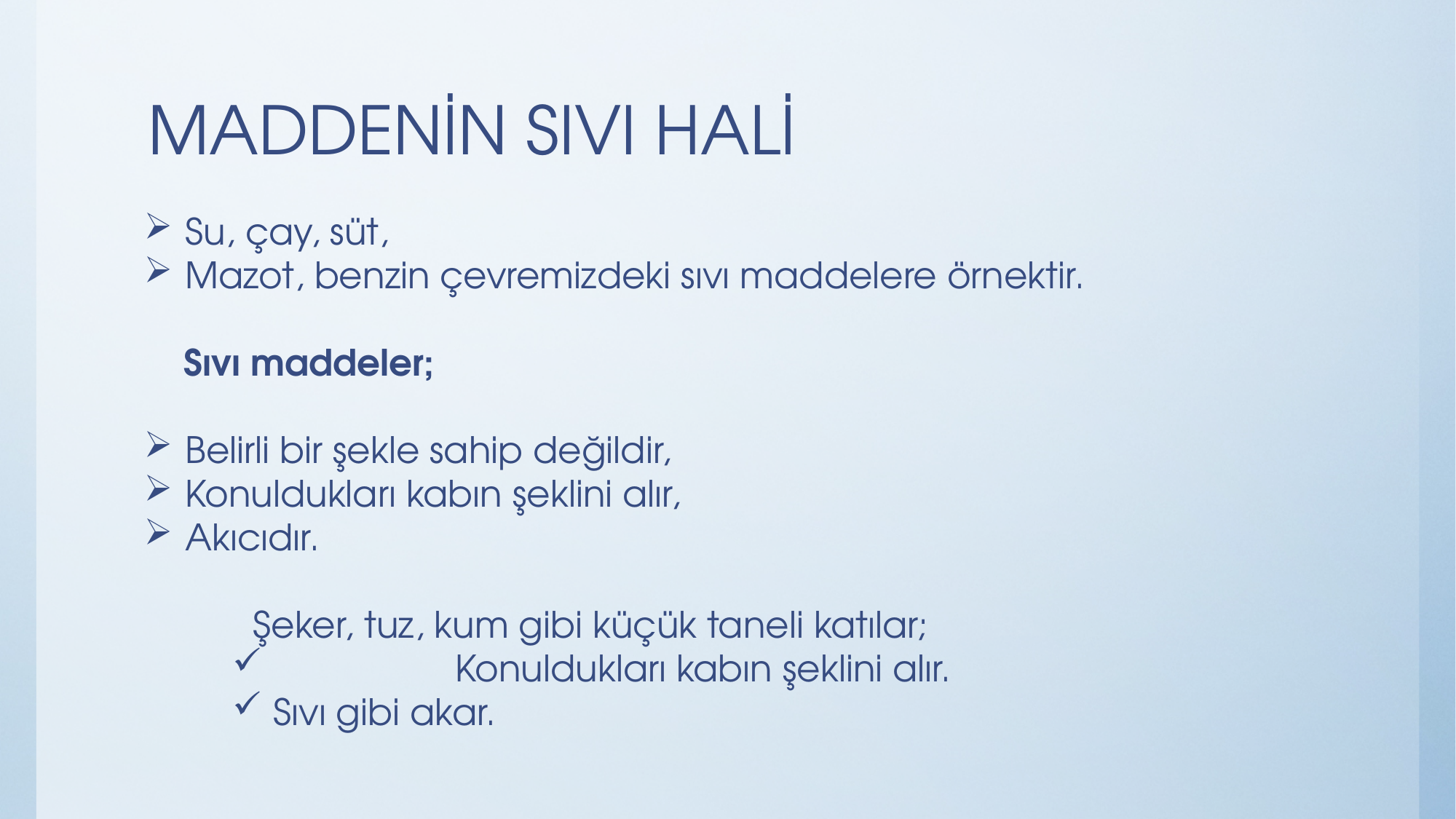

# MADDENİN SIVI HALİ

Su, çay, süt,
Mazot, benzin çevremizdeki sıvı maddelere örnektir.

    Sıvı maddeler;

Belirli bir şekle sahip değildir,
Konuldukları kabın şeklini alır,
Akıcıdır.

	Şeker, tuz, kum gibi küçük taneli katılar;
	Konuldukları kabın şeklini alır.
Sıvı gibi akar.